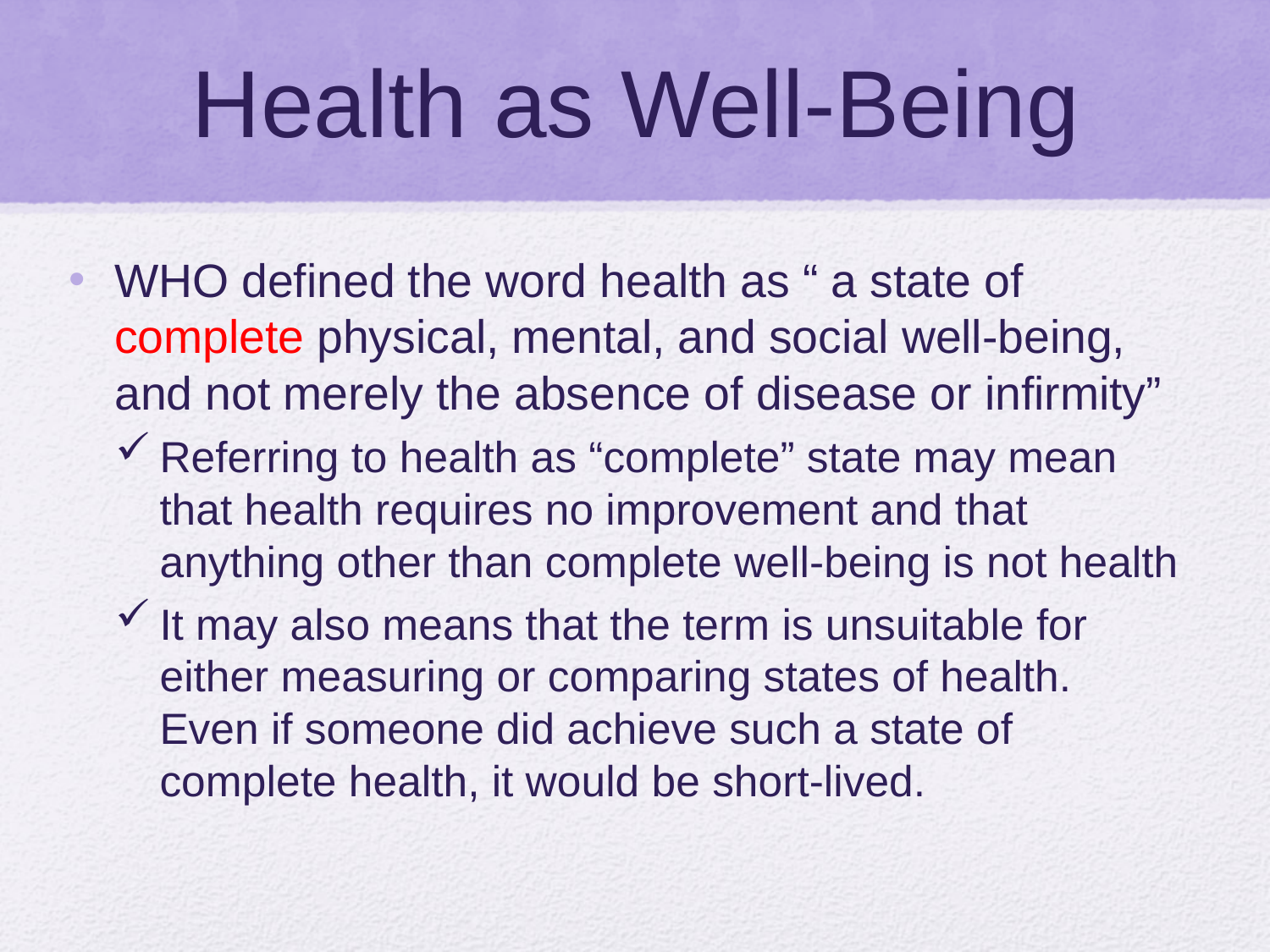

# Health as Well-Being
WHO defined the word health as “ a state of complete physical, mental, and social well-being, and not merely the absence of disease or infirmity”
Referring to health as “complete” state may mean that health requires no improvement and that anything other than complete well-being is not health
It may also means that the term is unsuitable for either measuring or comparing states of health. Even if someone did achieve such a state of complete health, it would be short-lived.